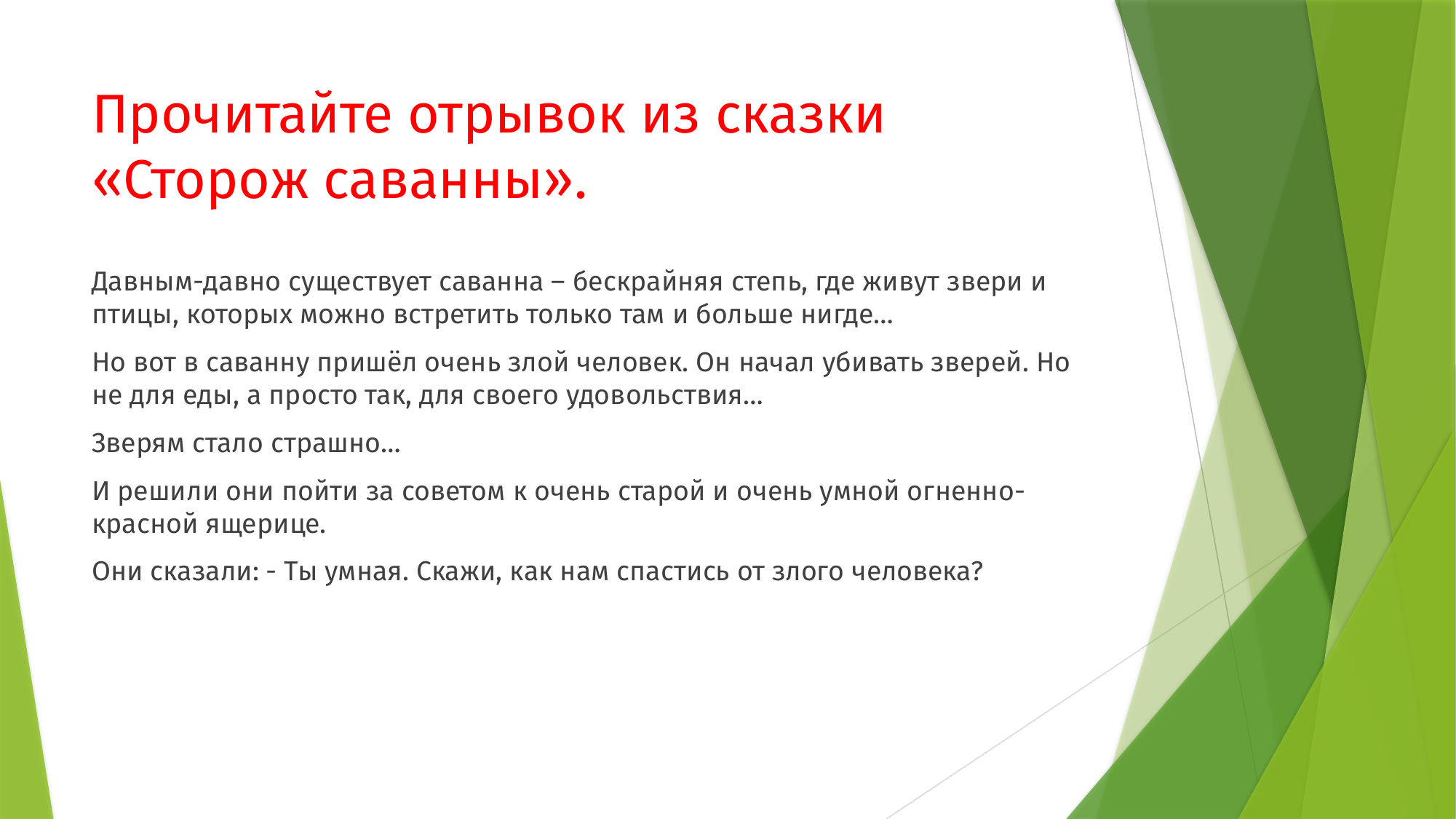

# Прочитайте отрывок из сказки «Сторож саванны».
Давным-давно существует саванна – бескрайняя степь, где живут звери и птицы, которых можно встретить только там и больше нигде…
Но вот в саванну пришёл очень злой человек. Он начал убивать зверей. Но не для еды, а просто так, для своего удовольствия…
Зверям стало страшно…
И решили они пойти за советом к очень старой и очень умной огненно-красной ящерице.
Они сказали: - Ты умная. Скажи, как нам спастись от злого человека?